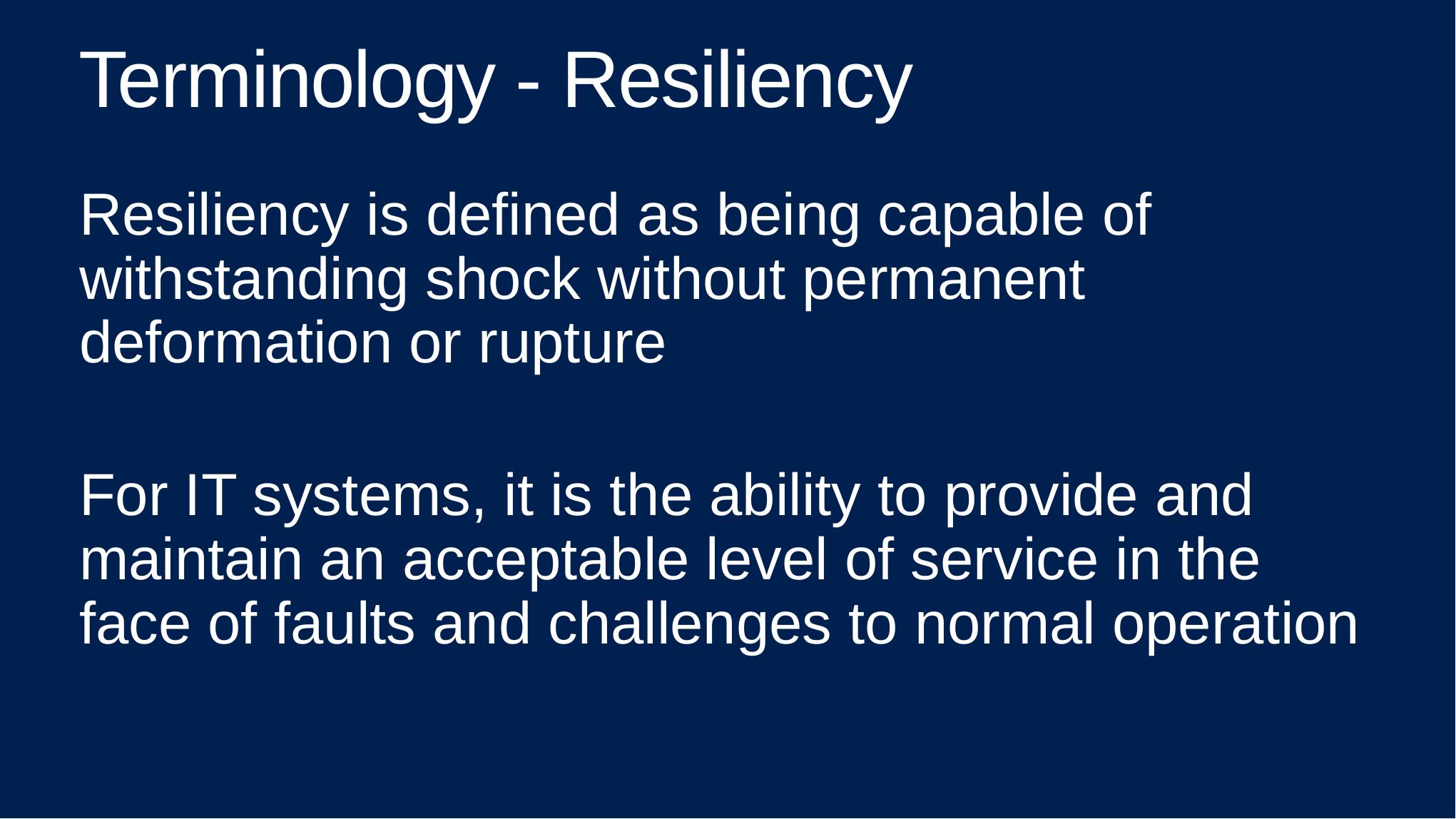

# Terminology - Resiliency
Resiliency is defined as being capable of withstanding shock without permanent deformation or rupture

For IT systems, it is the ability to provide and maintain an acceptable level of service in the face of faults and challenges to normal operation